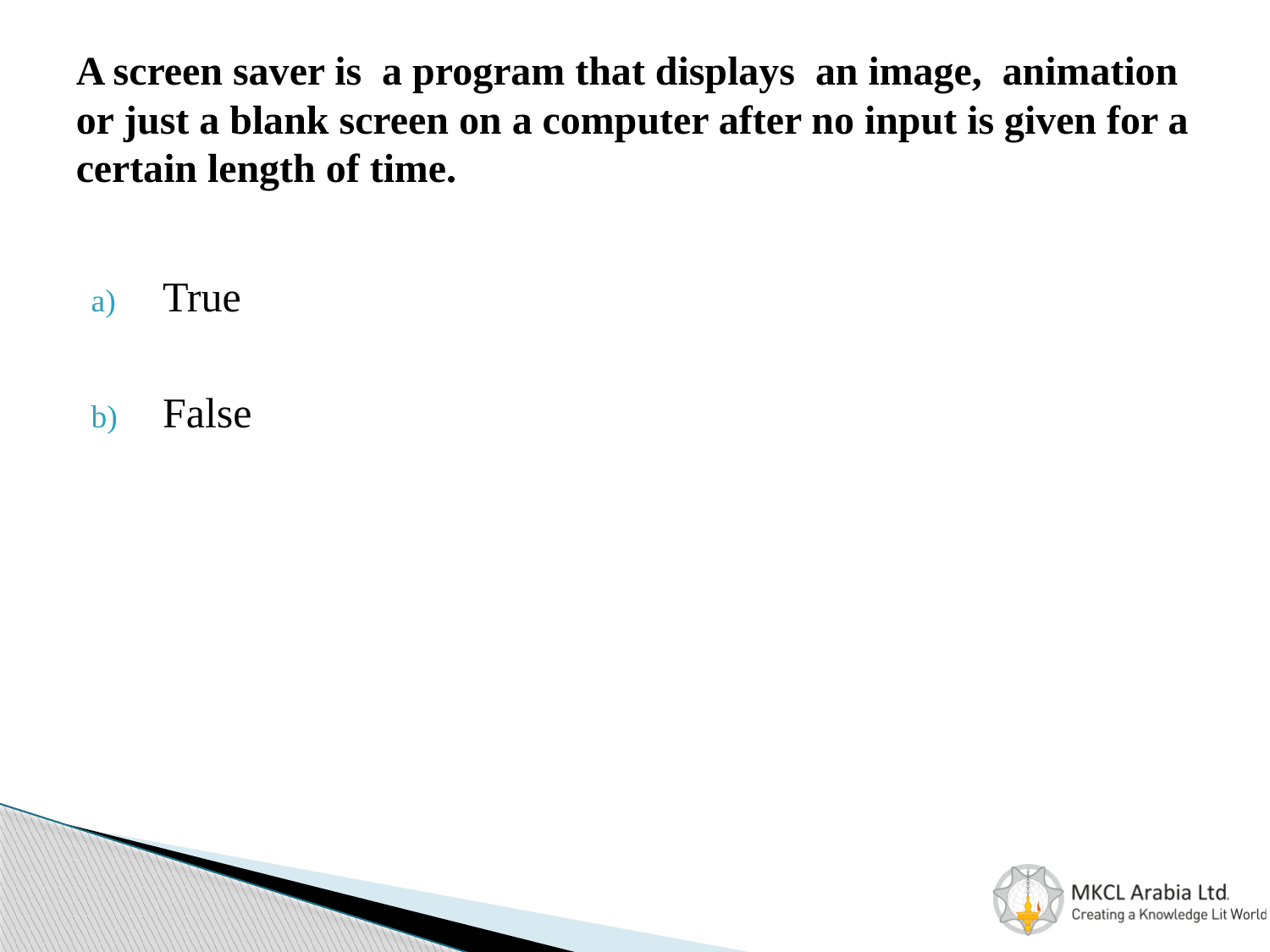

# A screen saver is  a program that displays  an image,  animation or just a blank screen on a computer after no input is given for a certain length of time.

True

False